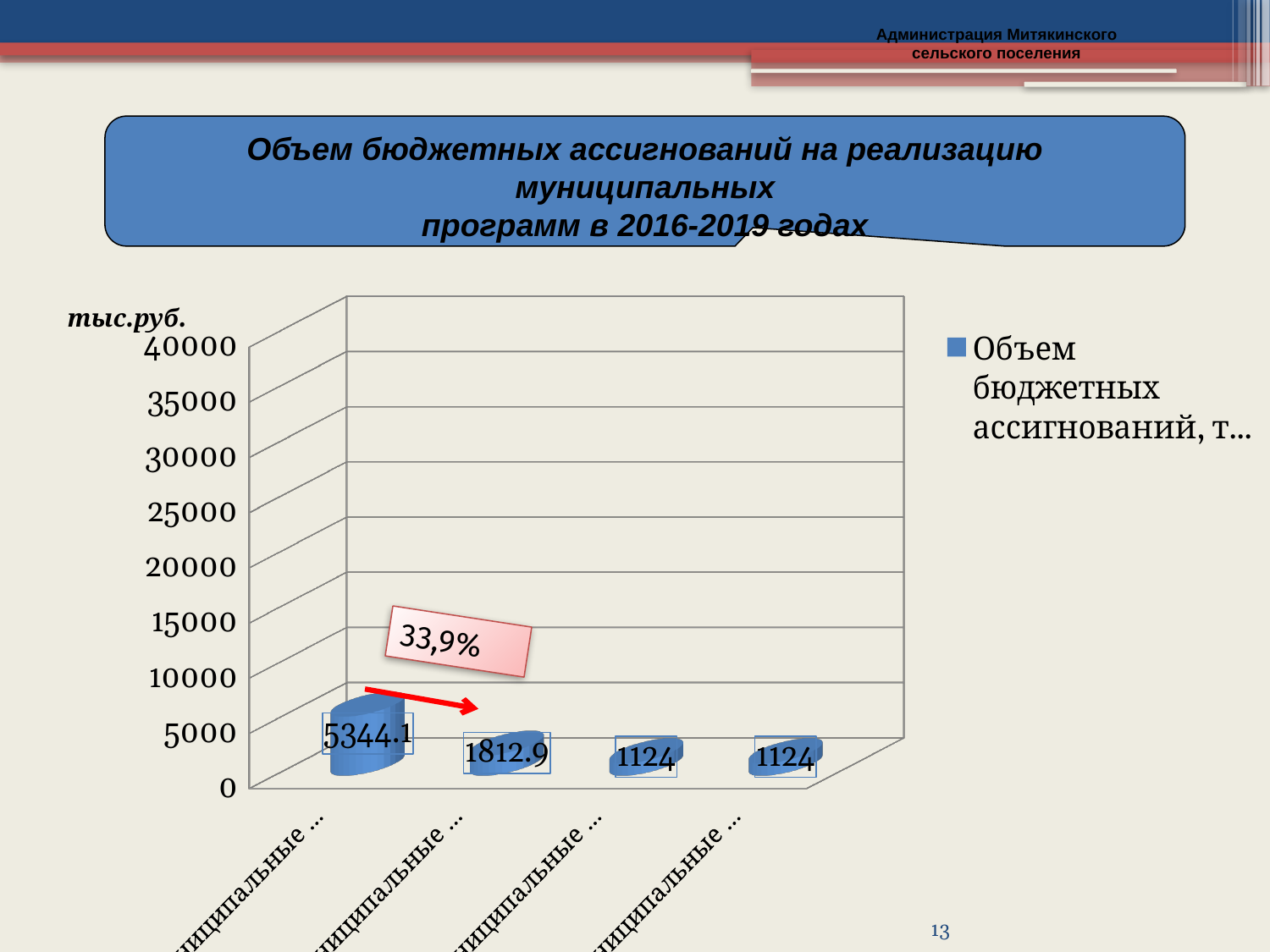

Администрация Митякинского
сельского поселения
Объем бюджетных ассигнований на реализацию муниципальных
программ в 2016-2019 годах

[unsupported chart]

тыс.руб.
33,9%
13